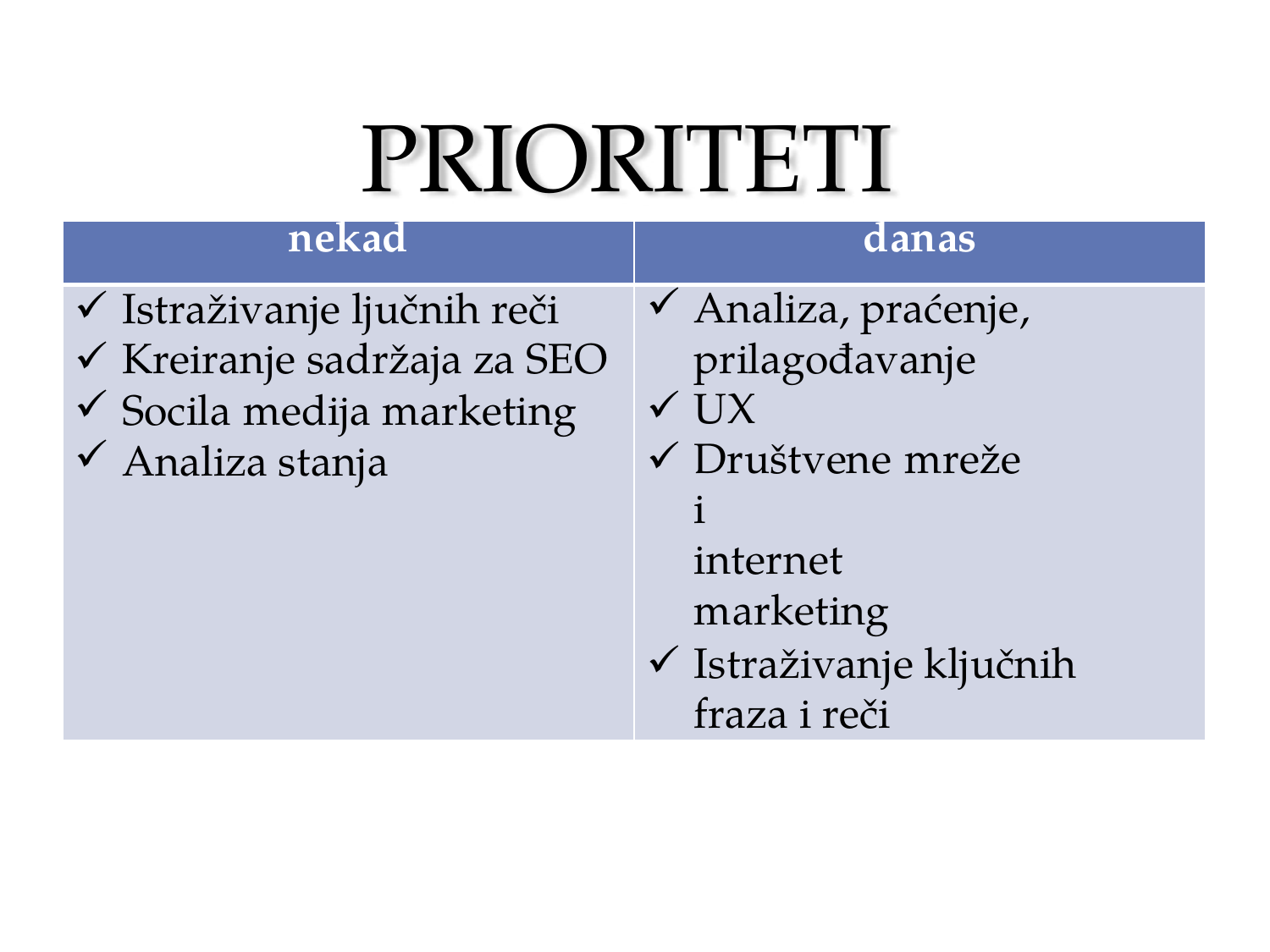

# PRIORITETI

| nekad | danas |
| --- | --- |
| Istraživanje ljučnih reči Kreiranje sadržaja za SEO Socila medija marketing Analiza stanja | Analiza, praćenje, prilagođavanje UX Društvene mreže i internet marketing Istraživanje ključnih fraza i reči |